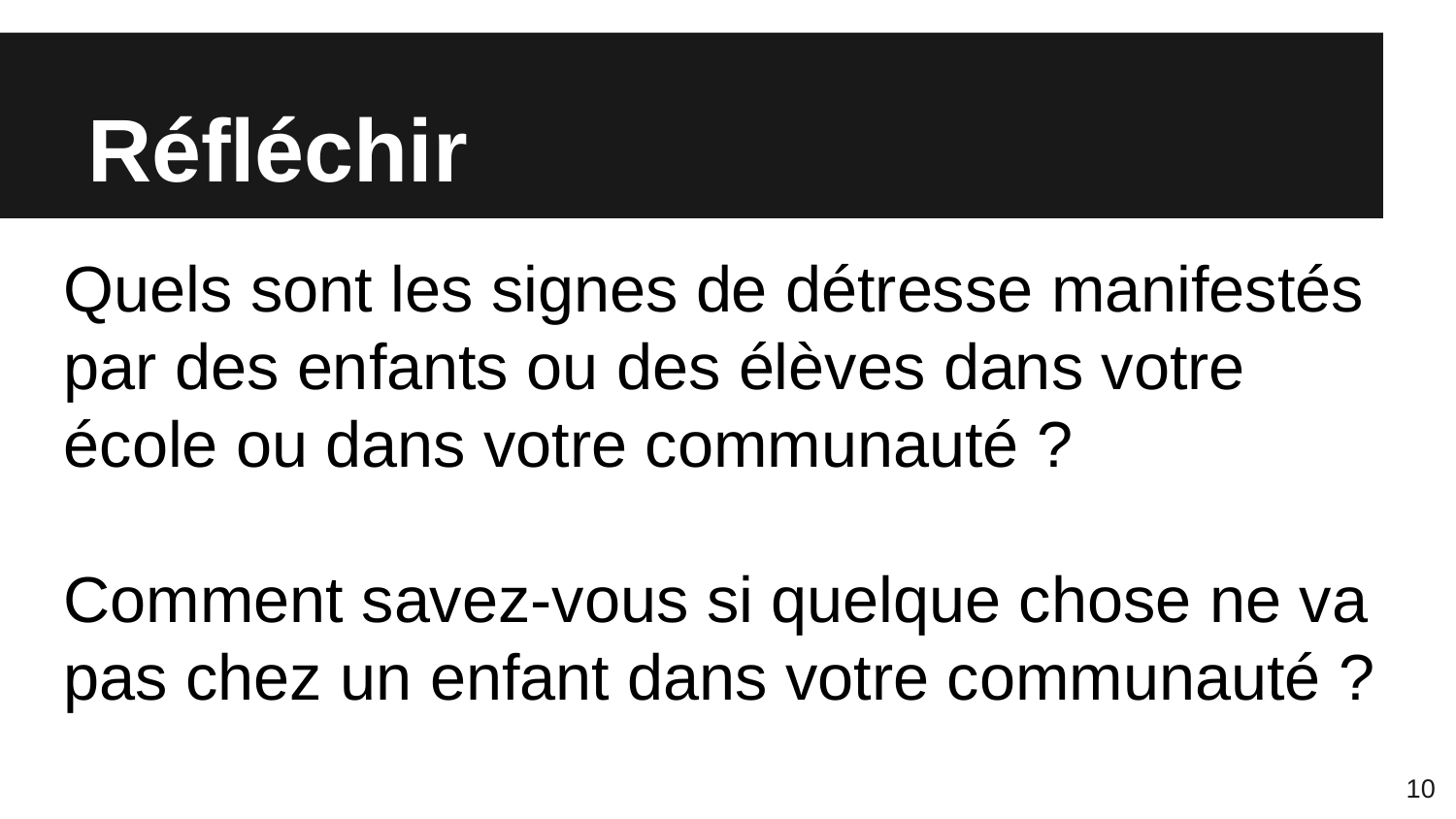

# Réfléchir
Quels sont les signes de détresse manifestés par des enfants ou des élèves dans votre école ou dans votre communauté ?

Comment savez-vous si quelque chose ne va pas chez un enfant dans votre communauté ?
10